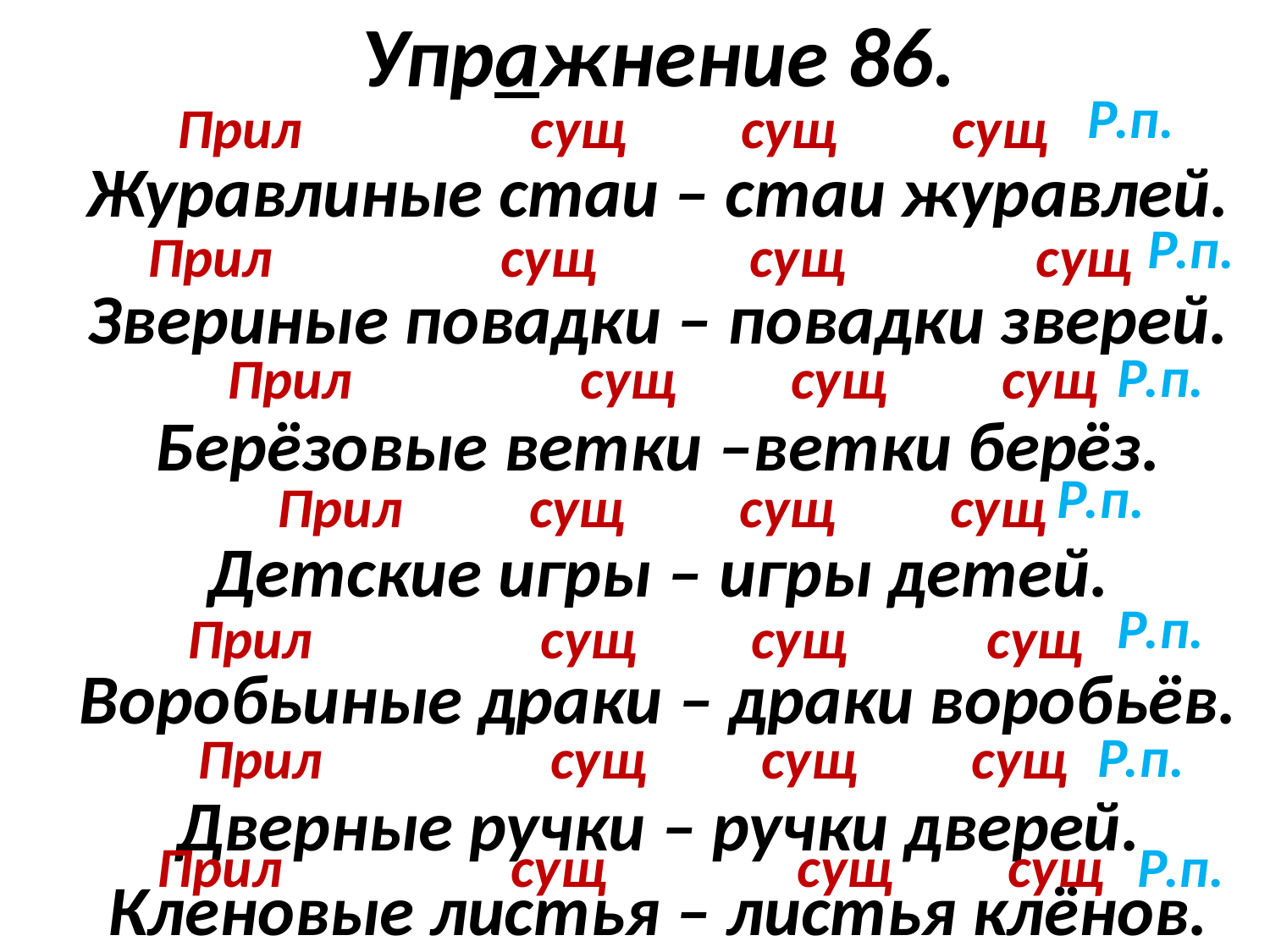

Упражнение 86.
Журавлиные стаи – стаи журавлей.
Звериные повадки – повадки зверей.
Берёзовые ветки –ветки берёз.
Детские игры – игры детей.
Воробьиные драки – драки воробьёв.
Дверные ручки – ручки дверей.
Кленовые листья – листья клёнов.
Р.п.
Прил                  сущ         сущ         сущ
Р.п.
Прил                  сущ            сущ               сущ
Р.п.
Прил                  сущ         сущ         сущ
Р.п.
Прил          сущ         сущ         сущ
Р.п.
Прил                  сущ         сущ           сущ
Р.п.
Прил                  сущ         сущ         сущ
Прил                  сущ               сущ         сущ
Р.п.